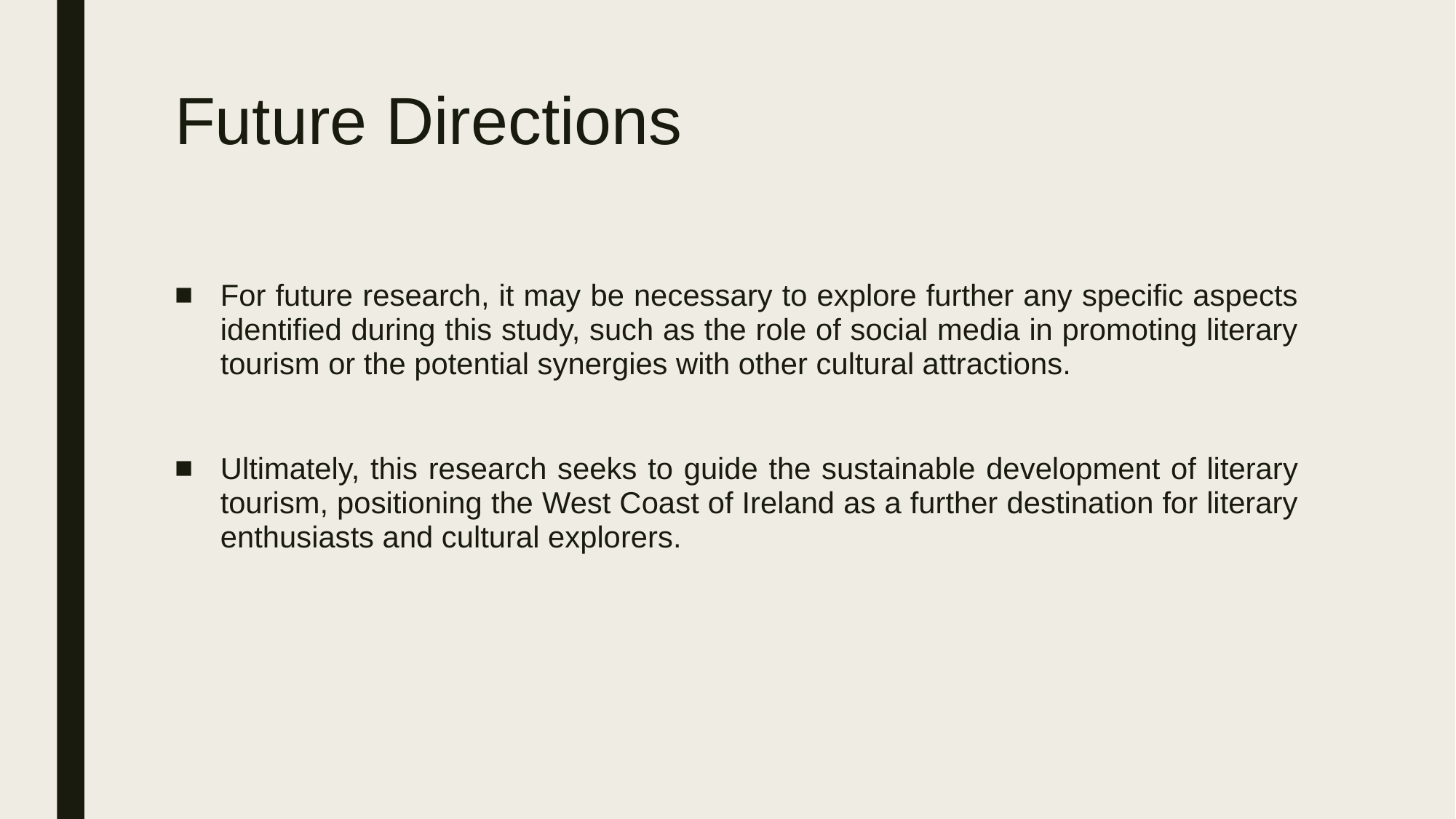

# Future Directions
For future research, it may be necessary to explore further any specific aspects identified during this study, such as the role of social media in promoting literary tourism or the potential synergies with other cultural attractions.

Ultimately, this research seeks to guide the sustainable development of literary tourism, positioning the West Coast of Ireland as a further destination for literary enthusiasts and cultural explorers.